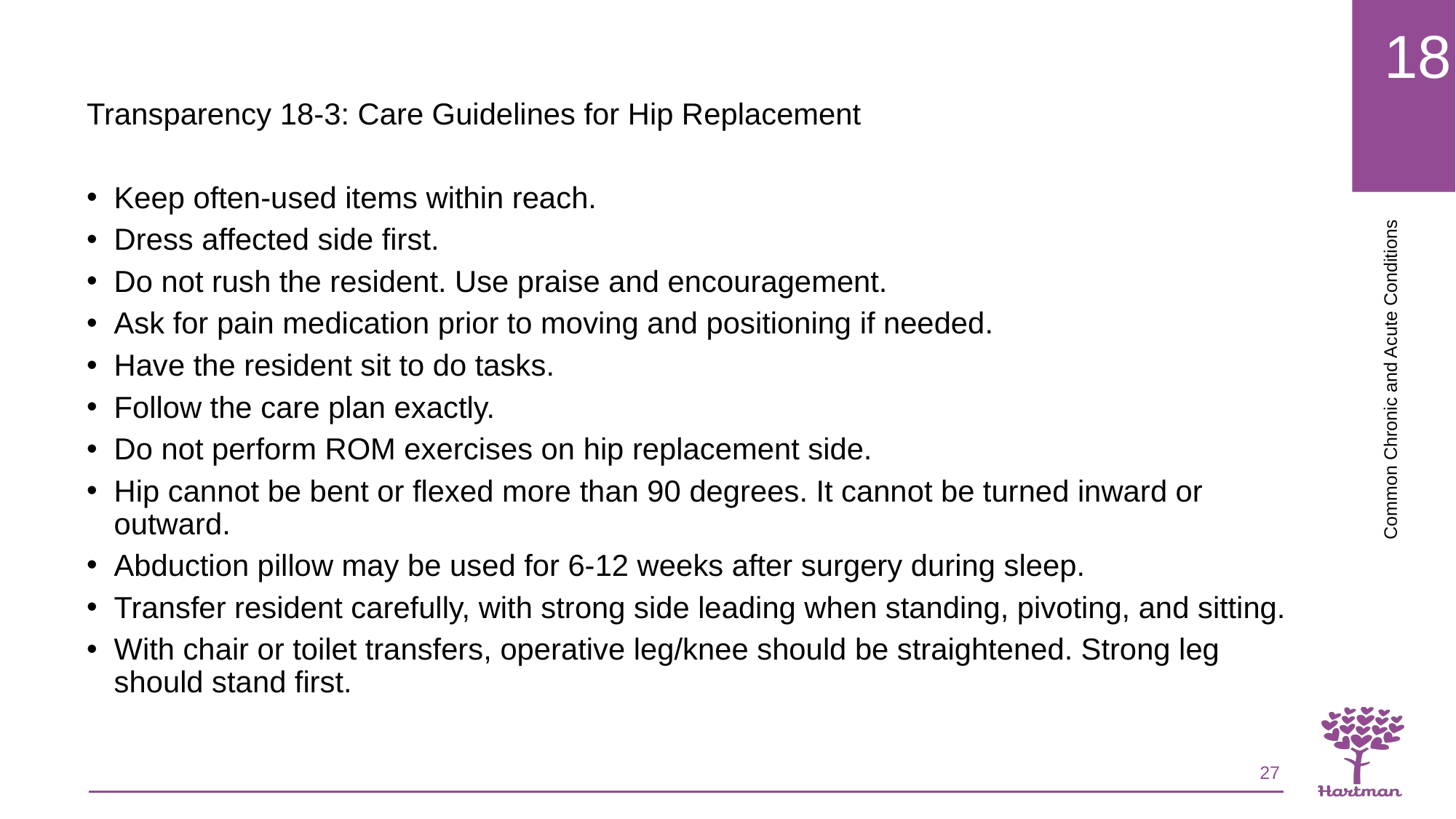

Transparency 18-3: Care Guidelines for Hip Replacement

Keep often-used items within reach.
Dress affected side first.
Do not rush the resident. Use praise and encouragement.
Ask for pain medication prior to moving and positioning if needed.
Have the resident sit to do tasks.
Follow the care plan exactly.
Do not perform ROM exercises on hip replacement side.
Hip cannot be bent or flexed more than 90 degrees. It cannot be turned inward or outward.
Abduction pillow may be used for 6-12 weeks after surgery during sleep.
Transfer resident carefully, with strong side leading when standing, pivoting, and sitting.
With chair or toilet transfers, operative leg/knee should be straightened. Strong leg should stand first.

27